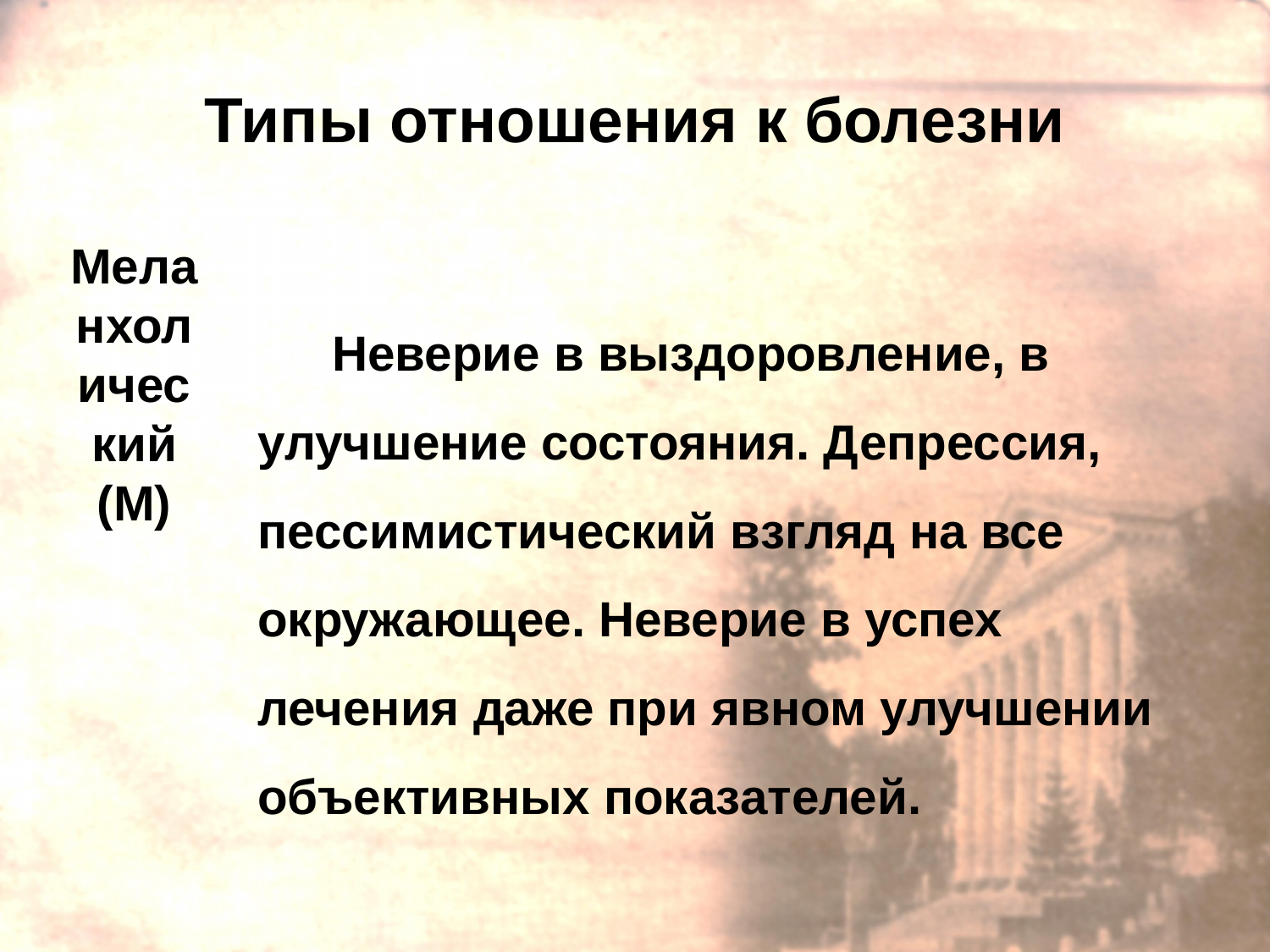

# Типы отношения к болезни
Меланхолический (М)
Неверие в выздоровление, в улучшение состояния. Депрессия, пессимистический взгляд на все окружающее. Неверие в успех лечения даже при явном улучшении объективных показателей.